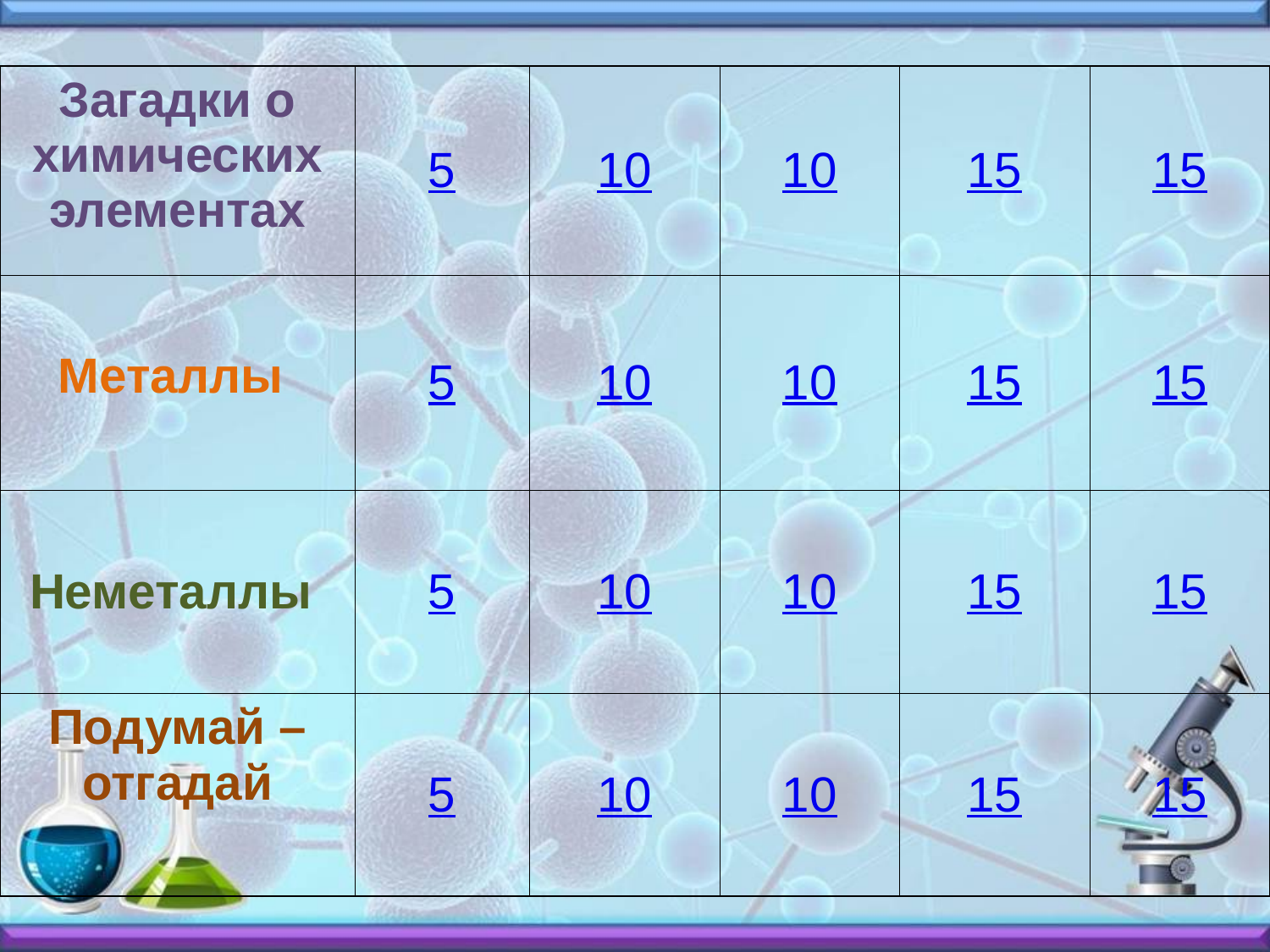

| Загадки о химических элементах | 5 | 10 | 10 | 15 | 15 |
| --- | --- | --- | --- | --- | --- |
| Металлы | 5 | 10 | 10 | 15 | 15 |
| Неметаллы | 5 | 10 | 10 | 15 | 15 |
| Подумай – отгадай | 5 | 10 | 10 | 15 | 15 |